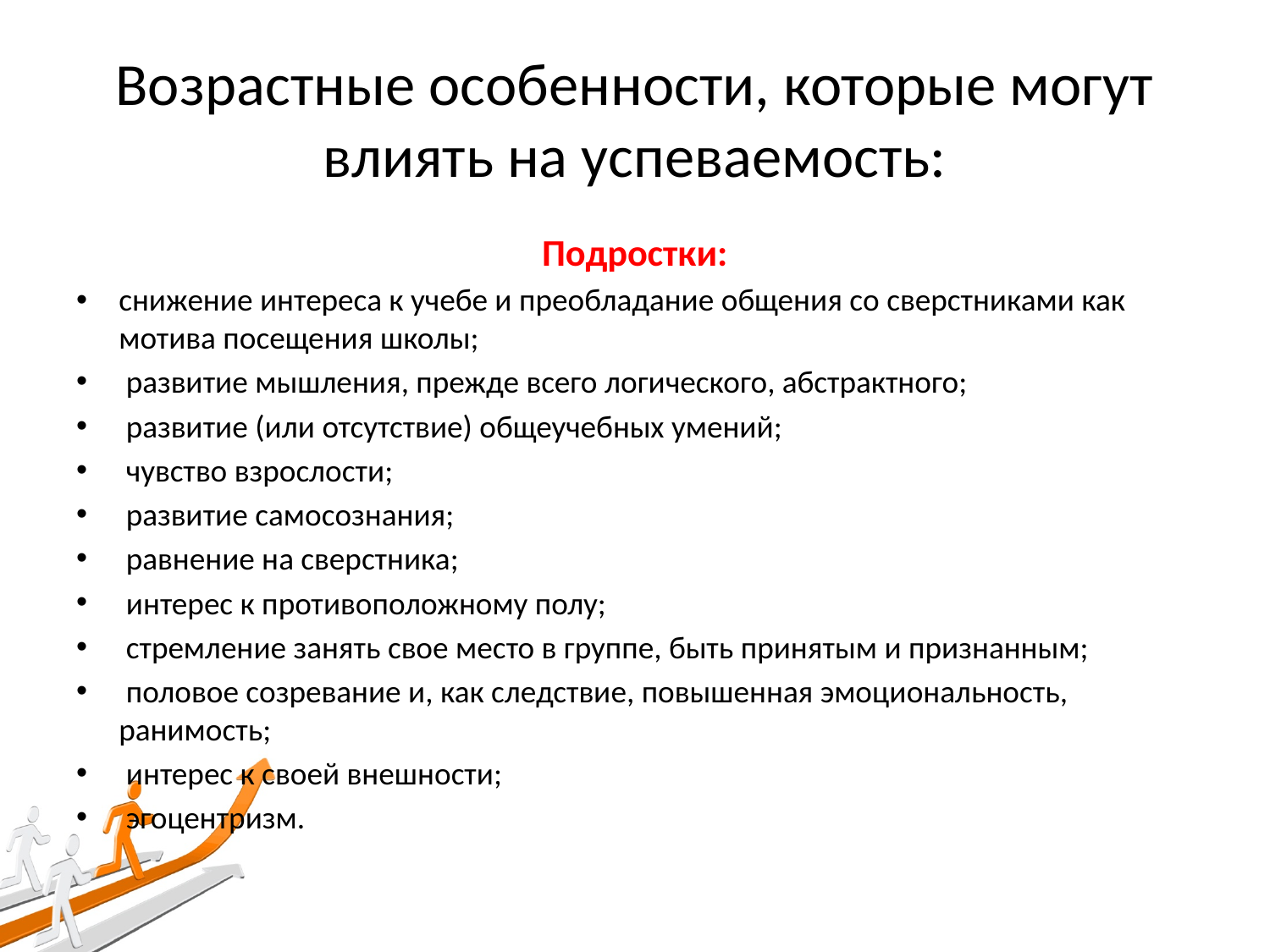

# Возрастные особенности, которые могут влиять на успеваемость:
Подростки:
снижение интереса к учебе и преобладание общения со сверстниками как мотива посещения школы;
 развитие мышления, прежде всего логического, абстрактного;
 развитие (или отсутствие) общеучебных умений;
 чувство взрослости;
 развитие самосознания;
 равнение на сверстника;
 интерес к противоположному полу;
 стремление занять свое место в группе, быть принятым и признанным;
 половое созревание и, как следствие, повышенная эмоциональность, ранимость;
 интерес к своей внешности;
 эгоцентризм.